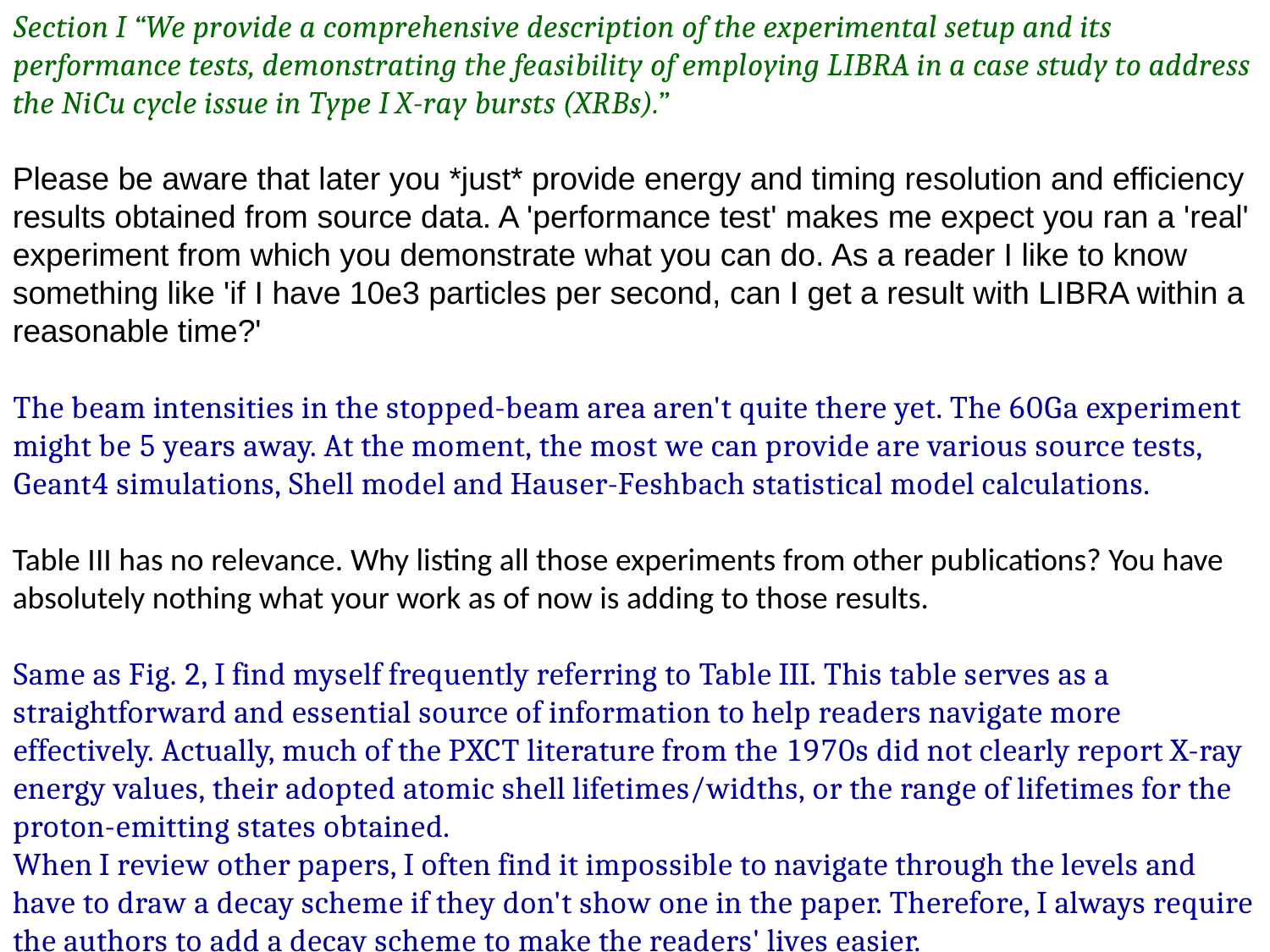

Section I “We provide a comprehensive description of the experimental setup and its performance tests, demonstrating the feasibility of employing LIBRA in a case study to address the NiCu cycle issue in Type I X-ray bursts (XRBs).”

Please be aware that later you *just* provide energy and timing resolution and efficiency results obtained from source data. A 'performance test' makes me expect you ran a 'real' experiment from which you demonstrate what you can do. As a reader I like to know something like 'if I have 10e3 particles per second, can I get a result with LIBRA within a reasonable time?'

The beam intensities in the stopped-beam area aren't quite there yet. The 60Ga experiment might be 5 years away. At the moment, the most we can provide are various source tests, Geant4 simulations, Shell model and Hauser-Feshbach statistical model calculations.

Table III has no relevance. Why listing all those experiments from other publications? You have absolutely nothing what your work as of now is adding to those results.

Same as Fig. 2, I find myself frequently referring to Table III. This table serves as a straightforward and essential source of information to help readers navigate more effectively. Actually, much of the PXCT literature from the 1970s did not clearly report X-ray energy values, their adopted atomic shell lifetimes/widths, or the range of lifetimes for the proton-emitting states obtained.
When I review other papers, I often find it impossible to navigate through the levels and have to draw a decay scheme if they don't show one in the paper. Therefore, I always require the authors to add a decay scheme to make the readers' lives easier.